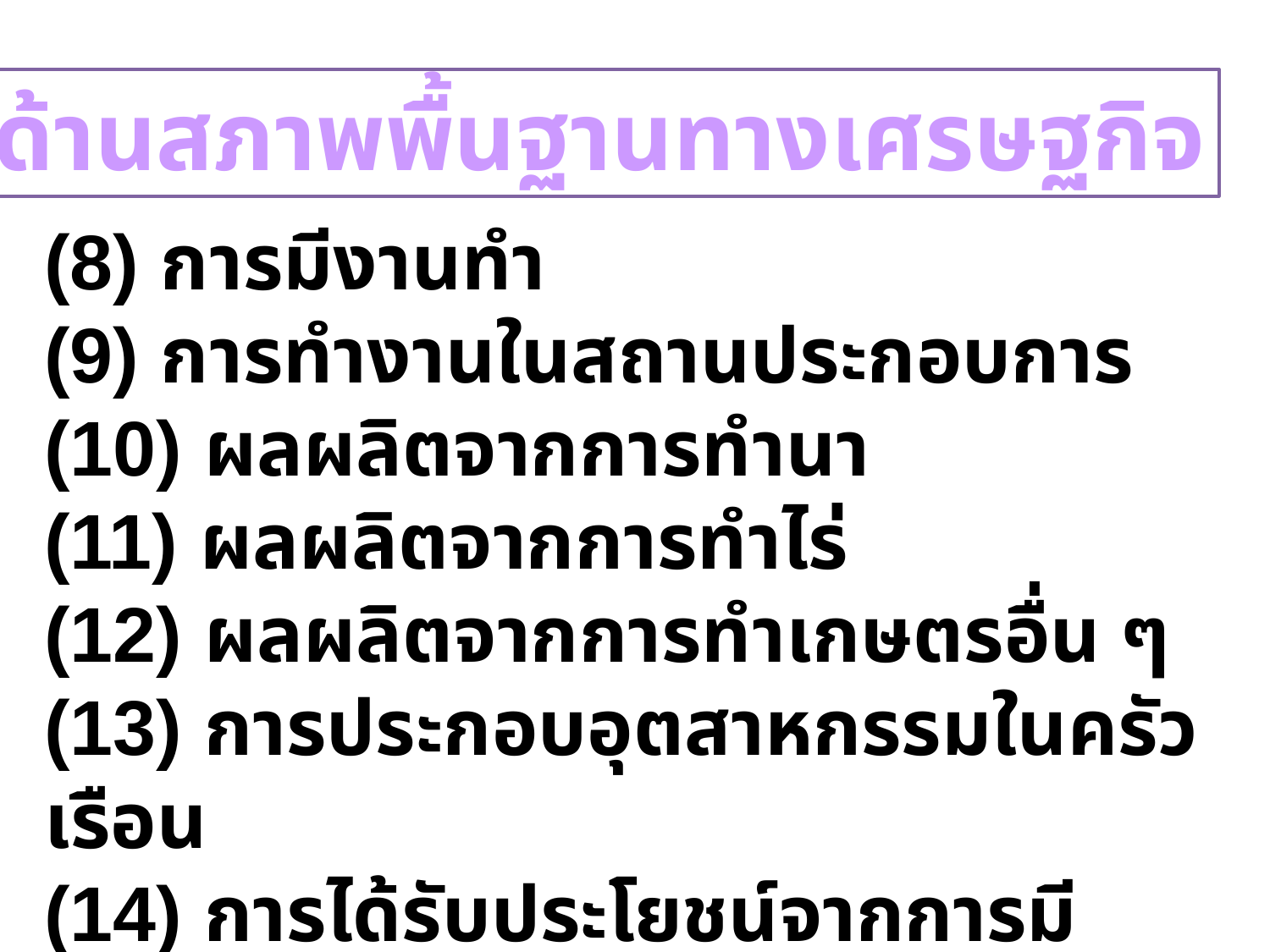

2. ด้านสภาพพื้นฐานทางเศรษฐกิจ
(8) การมีงานทำ
(9) การทำงานในสถานประกอบการ
(10) ผลผลิตจากการทำนา
(11) ผลผลิตจากการทำไร่
(12) ผลผลิตจากการทำเกษตรอื่น ๆ
(13) การประกอบอุตสาหกรรมในครัวเรือน
(14) การได้รับประโยชน์จากการมีสถานที่ท่องเที่ยว